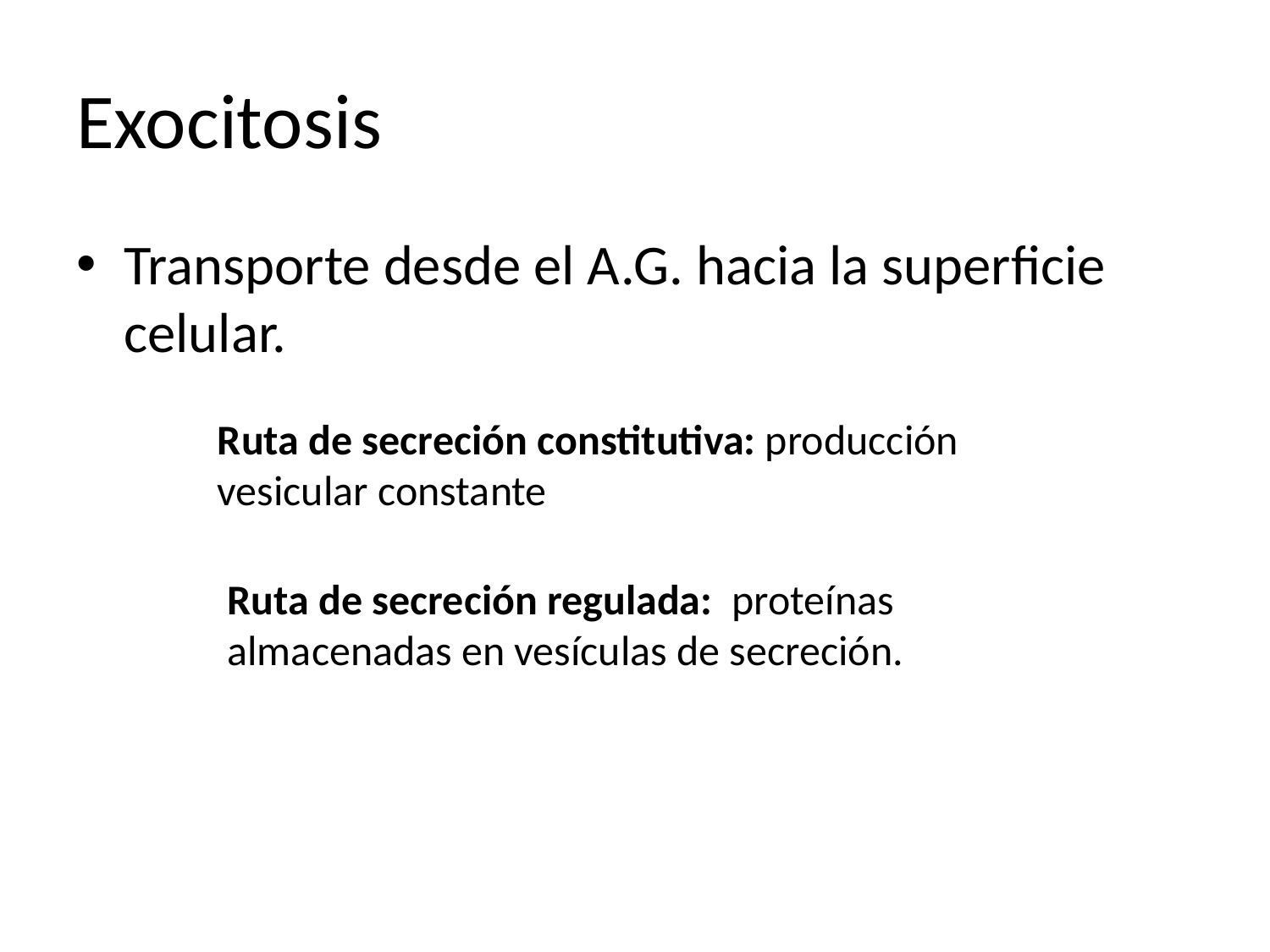

# Exocitosis
Transporte desde el A.G. hacia la superficie celular.

Ruta de secreción constitutiva: producción vesicular constante
Ruta de secreción regulada:  proteínas almacenadas en vesículas de secreción.